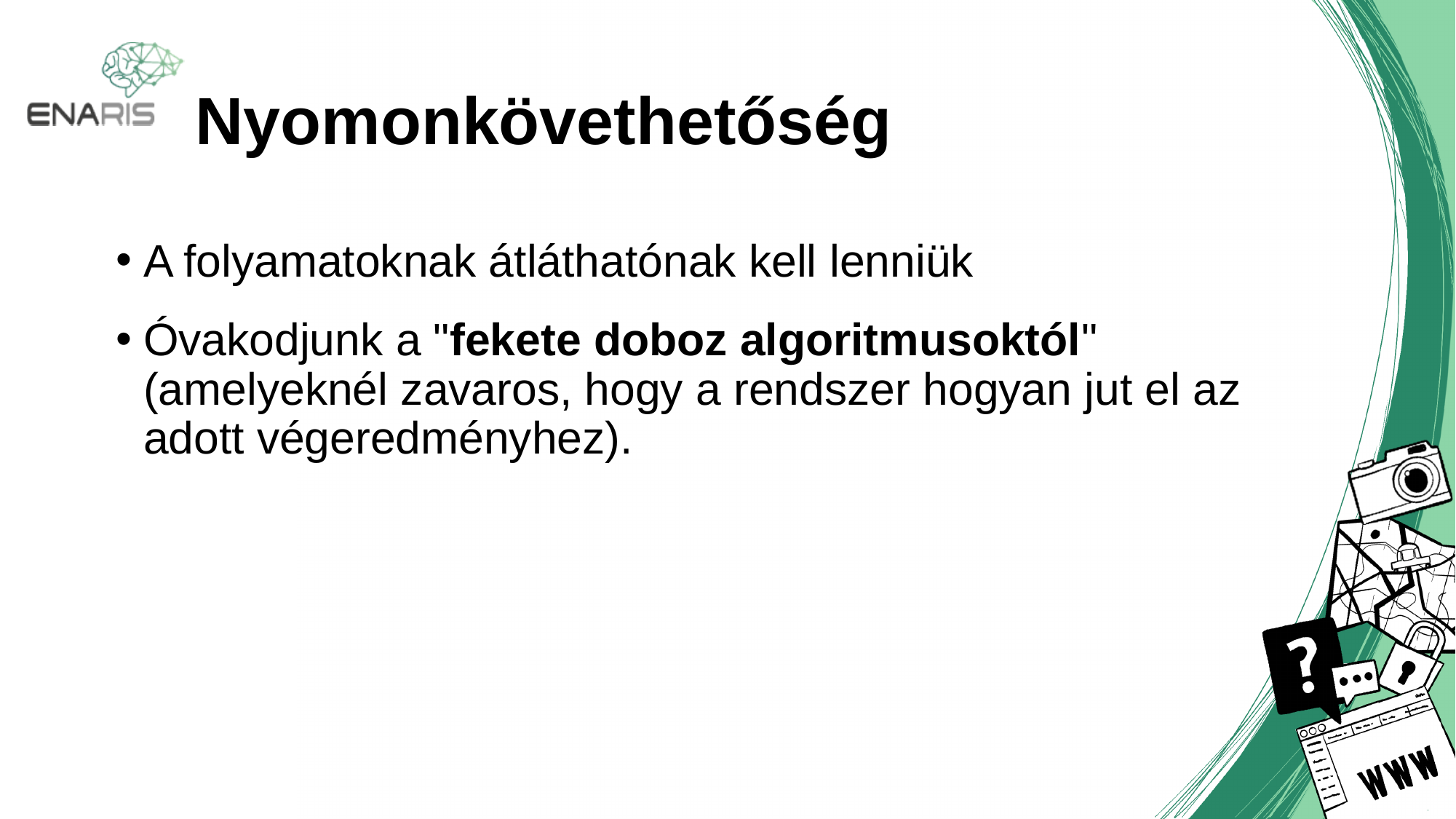

# Nyomonkövethetőség
A folyamatoknak átláthatónak kell lenniük
Óvakodjunk a "fekete doboz algoritmusoktól" (amelyeknél zavaros, hogy a rendszer hogyan jut el az adott végeredményhez).